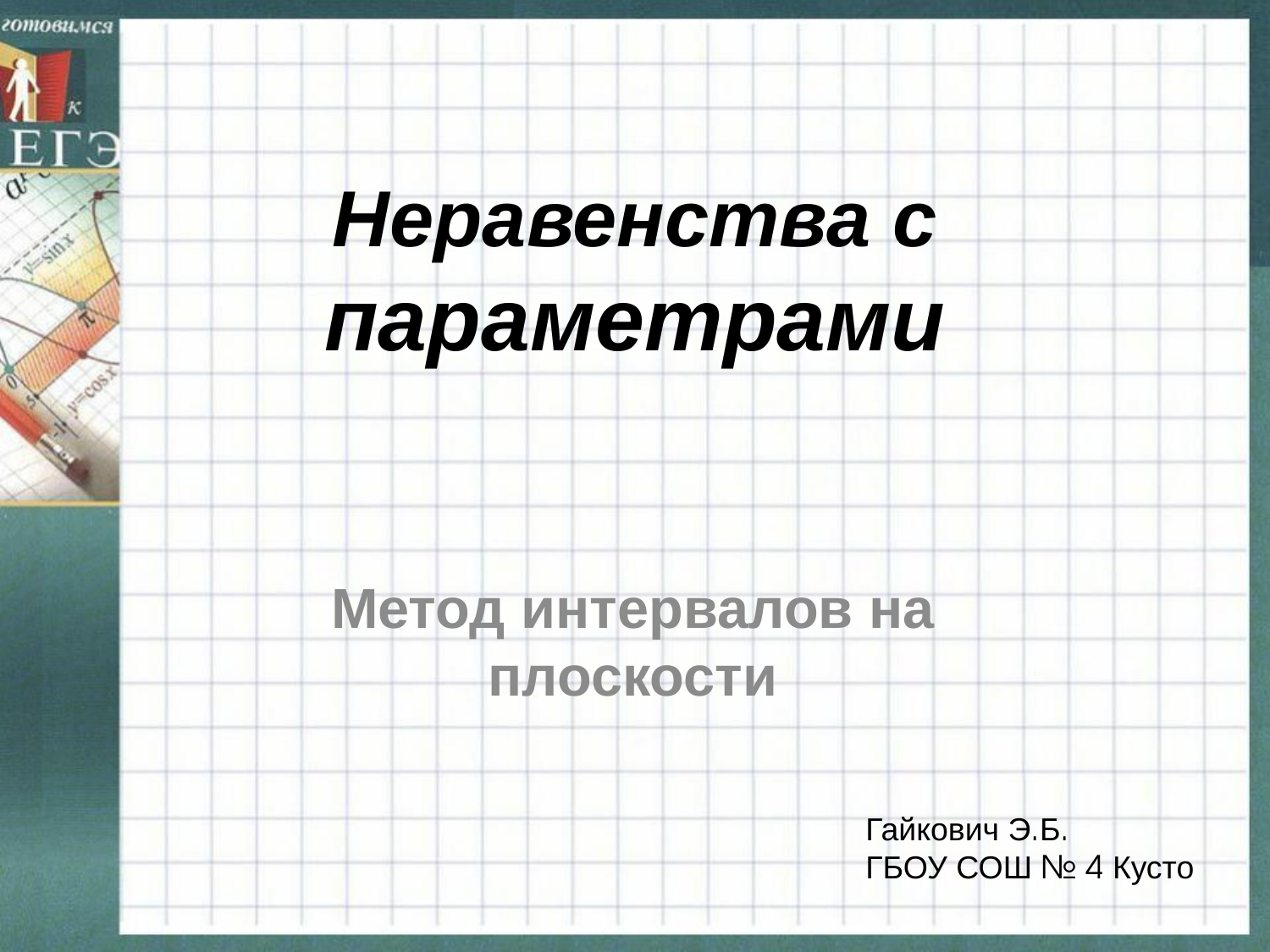

# Неравенства с параметрами
Метод интервалов на плоскости
Гайкович Э.Б.
ГБОУ СОШ № 4 Кусто